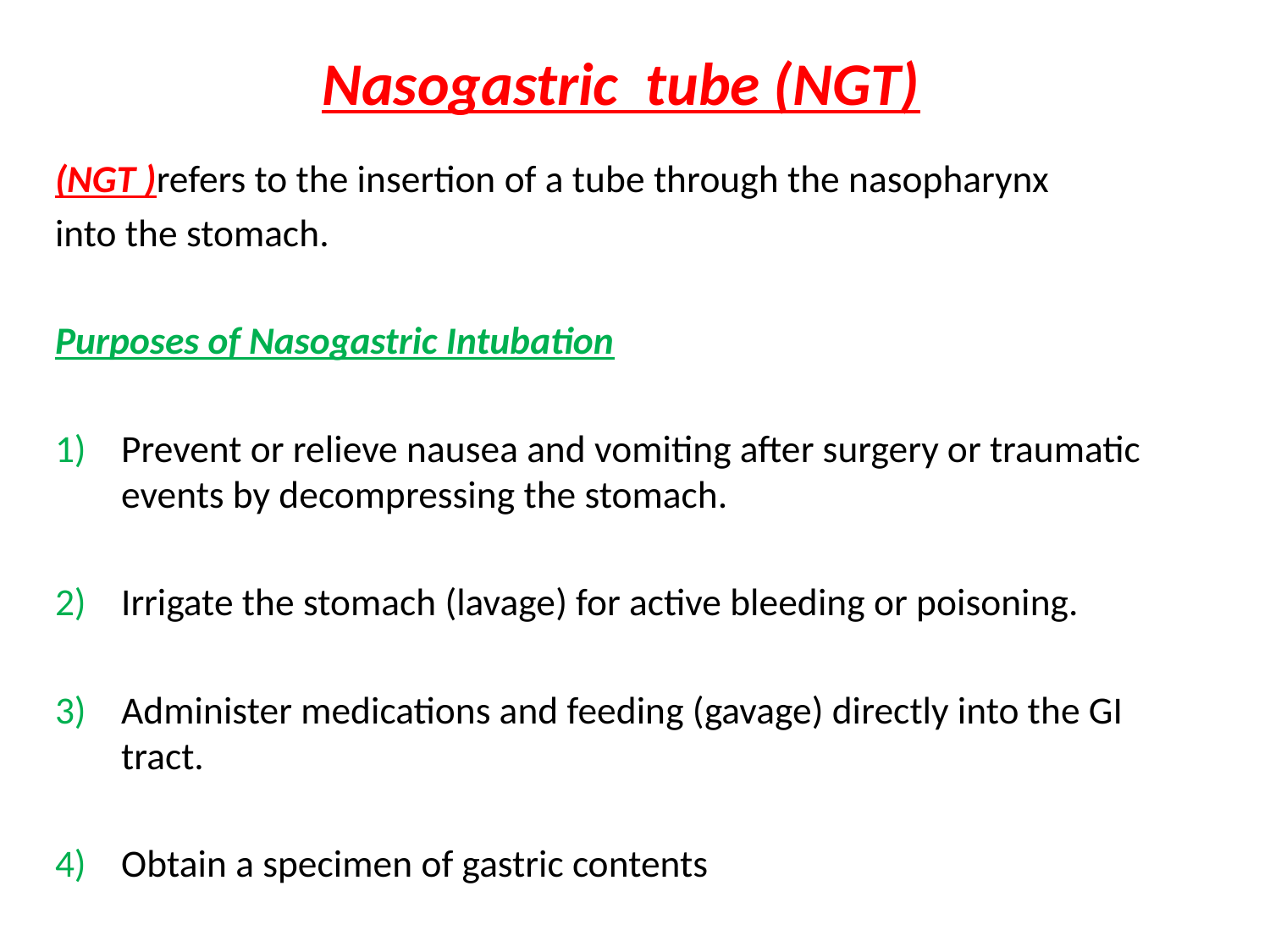

# Nasogastric  tube (NGT)
(NGT )refers to the insertion of a tube through the nasopharynx
into the stomach.

Purposes of Nasogastric Intubation

Prevent or relieve nausea and vomiting after surgery or traumatic events by decompressing the stomach.

Irrigate the stomach (lavage) for active bleeding or poisoning.

Administer medications and feeding (gavage) directly into the GI tract.

Obtain a specimen of gastric contents